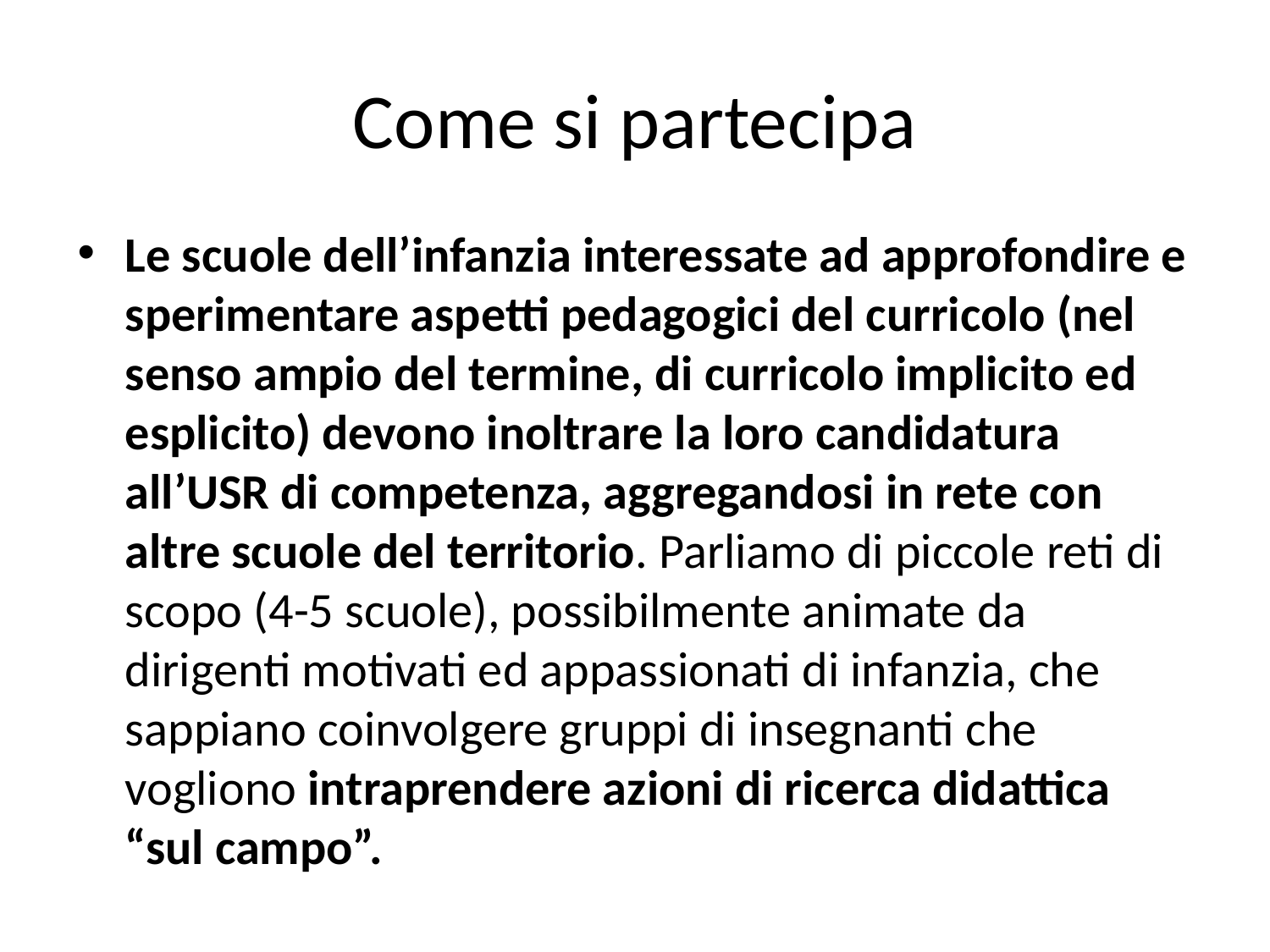

# Come si partecipa
Le scuole dell’infanzia interessate ad approfondire e sperimentare aspetti pedagogici del curricolo (nel senso ampio del termine, di curricolo implicito ed esplicito) devono inoltrare la loro candidatura all’USR di competenza, aggregandosi in rete con altre scuole del territorio. Parliamo di piccole reti di scopo (4-5 scuole), possibilmente animate da dirigenti motivati ed appassionati di infanzia, che sappiano coinvolgere gruppi di insegnanti che vogliono intraprendere azioni di ricerca didattica “sul campo”.